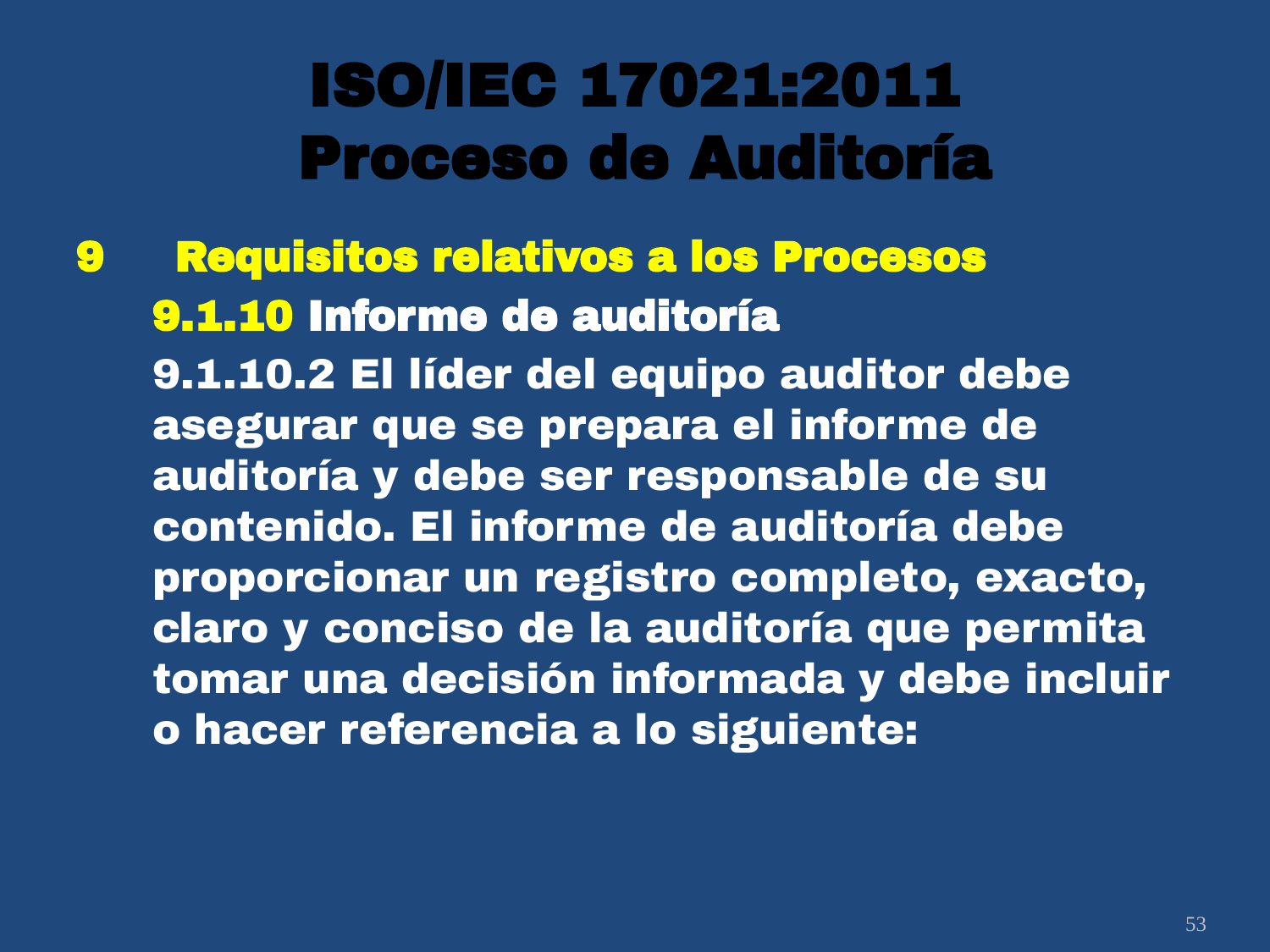

# ISO/IEC 17021:2011 Proceso de Auditoría
9	 Requisitos relativos a los Procesos
	9.1.10 Informe de auditoría
	9.1.10.2 El líder del equipo auditor debe asegurar que se prepara el informe de auditoría y debe ser responsable de su contenido. El informe de auditoría debe proporcionar un registro completo, exacto, claro y conciso de la auditoría que permita tomar una decisión informada y debe incluir o hacer referencia a lo siguiente:
53